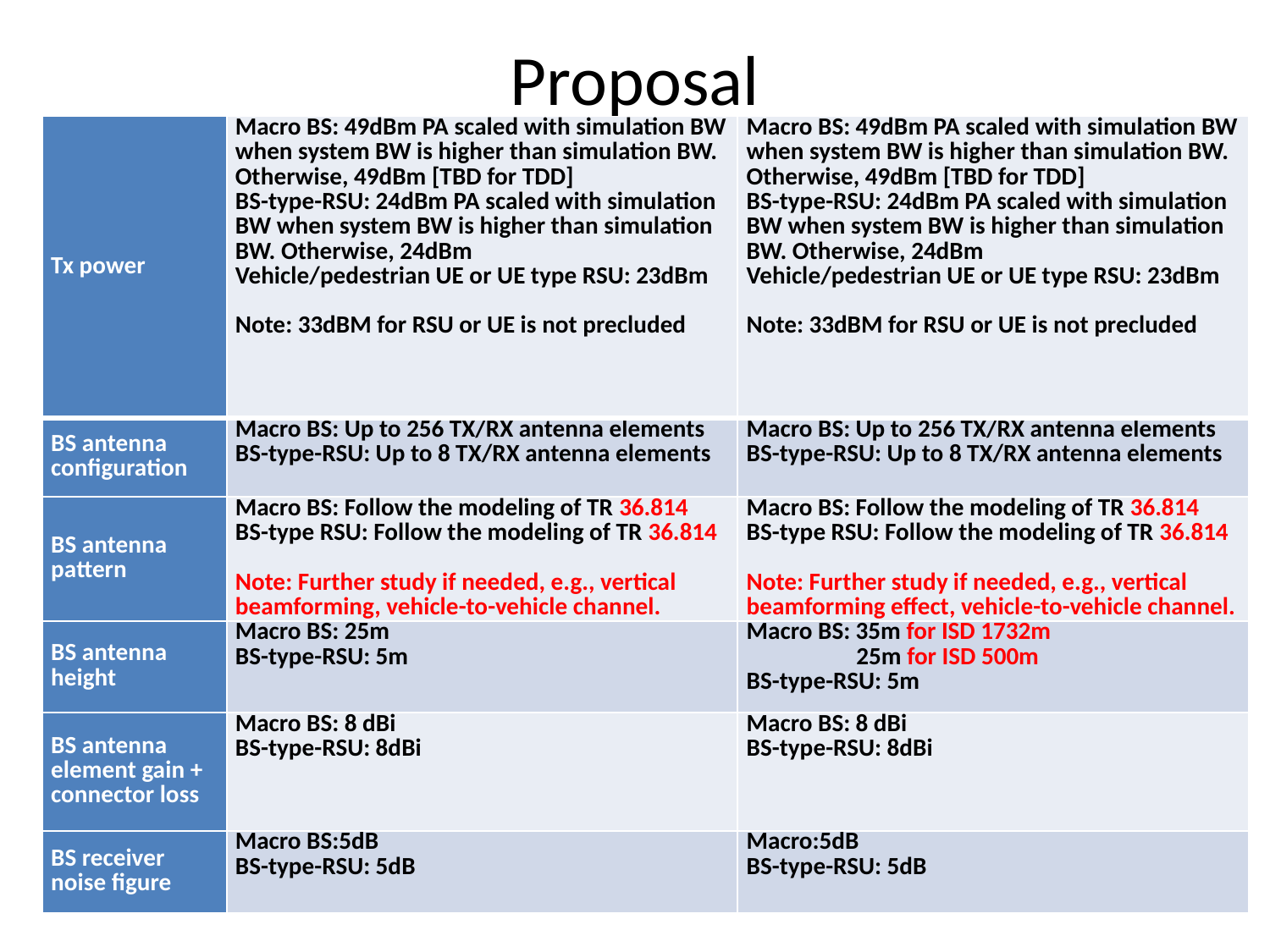

Proposal
| Tx power | Macro BS: 49dBm PA scaled with simulation BW when system BW is higher than simulation BW. Otherwise, 49dBm [TBD for TDD] BS-type-RSU: 24dBm PA scaled with simulation BW when system BW is higher than simulation BW. Otherwise, 24dBm Vehicle/pedestrian UE or UE type RSU: 23dBm Note: 33dBM for RSU or UE is not precluded | Macro BS: 49dBm PA scaled with simulation BW when system BW is higher than simulation BW. Otherwise, 49dBm [TBD for TDD] BS-type-RSU: 24dBm PA scaled with simulation BW when system BW is higher than simulation BW. Otherwise, 24dBm Vehicle/pedestrian UE or UE type RSU: 23dBm Note: 33dBM for RSU or UE is not precluded |
| --- | --- | --- |
| BS antenna configuration | Macro BS: Up to 256 TX/RX antenna elements BS-type-RSU: Up to 8 TX/RX antenna elements | Macro BS: Up to 256 TX/RX antenna elements BS-type-RSU: Up to 8 TX/RX antenna elements |
| BS antenna pattern | Macro BS: Follow the modeling of TR 36.814 BS-type RSU: Follow the modeling of TR 36.814 Note: Further study if needed, e.g., vertical beamforming, vehicle-to-vehicle channel. | Macro BS: Follow the modeling of TR 36.814 BS-type RSU: Follow the modeling of TR 36.814 Note: Further study if needed, e.g., vertical beamforming effect, vehicle-to-vehicle channel. |
| BS antenna height | Macro BS: 25m BS-type-RSU: 5m | Macro BS: 35m for ISD 1732m 25m for ISD 500m BS-type-RSU: 5m |
| BS antenna element gain + connector loss | Macro BS: 8 dBi BS-type-RSU: 8dBi | Macro BS: 8 dBi BS-type-RSU: 8dBi |
| BS receiver noise figure | Macro BS:5dB BS-type-RSU: 5dB | Macro:5dB BS-type-RSU: 5dB |